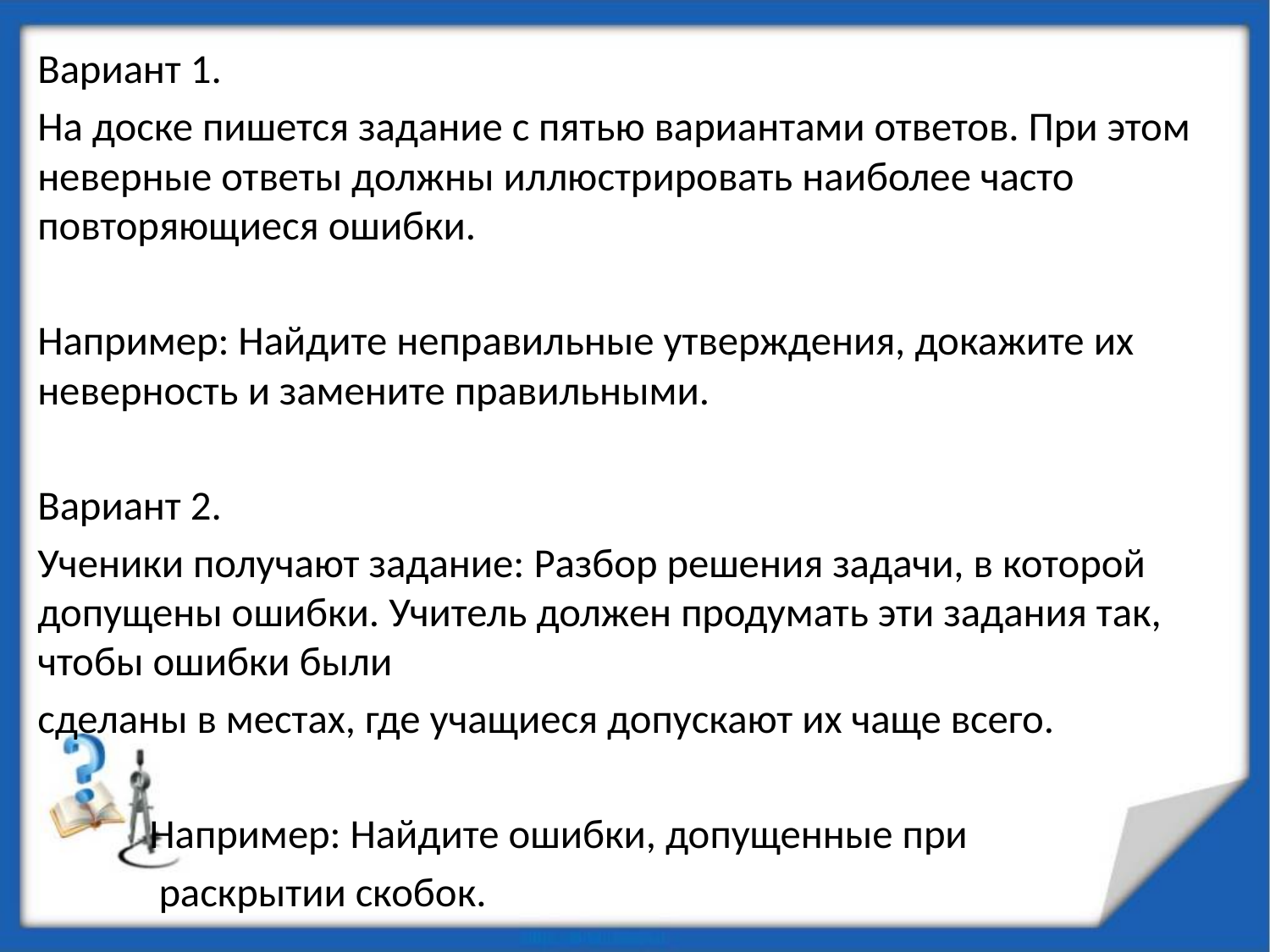

Вариант 1.
На доске пишется задание с пятью вариантами ответов. При этом неверные ответы должны иллюстрировать наиболее часто повторяющиеся ошибки.

Например: Найдите неправильные утверждения, докажите их неверность и замените правильными.

Вариант 2.
Ученики получают задание: Разбор решения задачи, в которой допущены ошибки. Учитель должен продумать эти задания так, чтобы ошибки были
сделаны в местах, где учащиеся допускают их чаще всего.

            Например: Найдите ошибки, допущенные при
             раскрытии скобок.

#